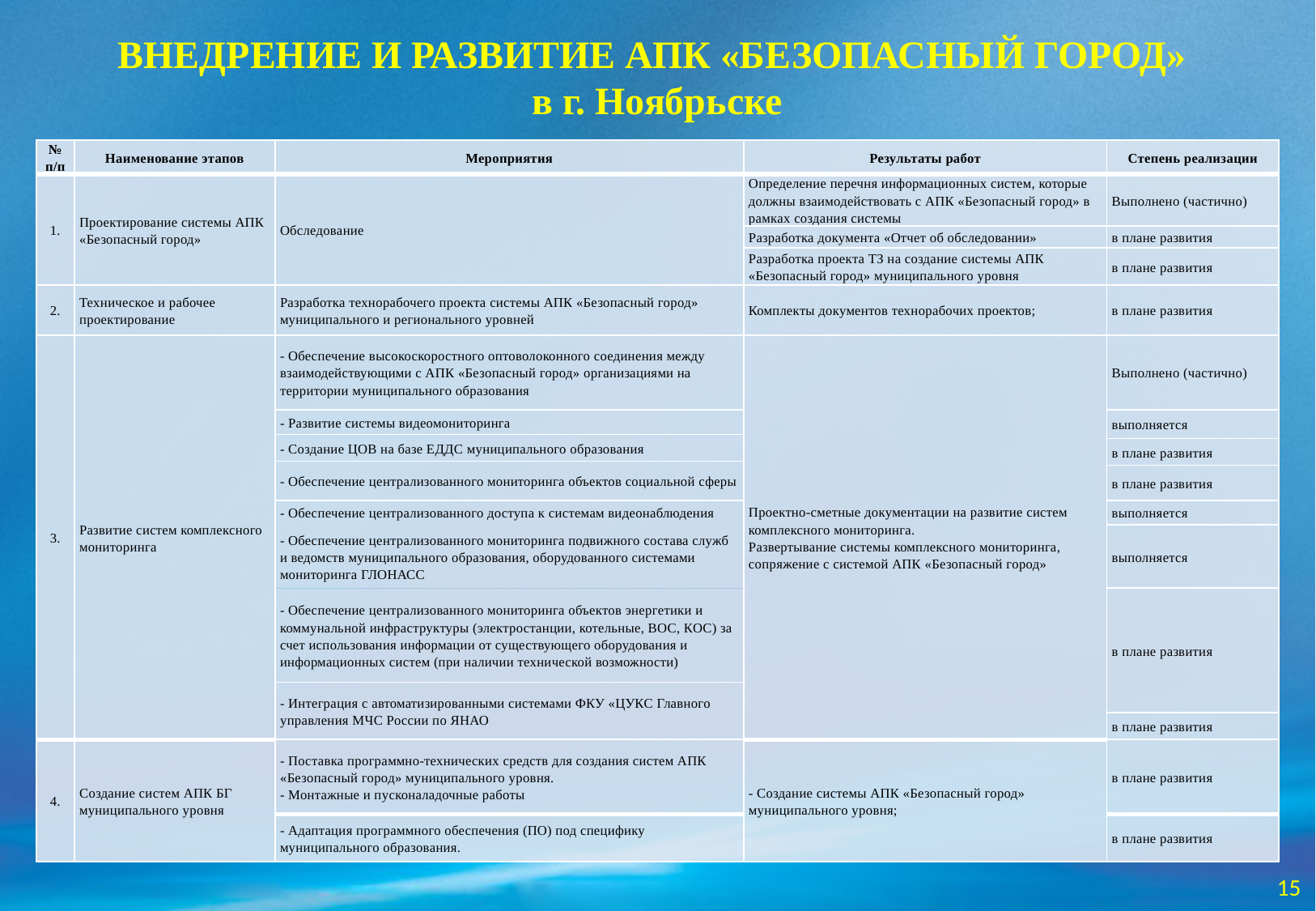

# ВНЕДРЕНИЕ И РАЗВИТИЕ АПК «БЕЗОПАСНЫЙ ГОРОД» в г. Ноябрьске
| № п/п | Наименование этапов | Мероприятия | Результаты работ | Степень реализации |
| --- | --- | --- | --- | --- |
| 1. | Проектирование системы АПК «Безопасный город» | Обследование | Определение перечня информационных систем, которые должны взаимодействовать с АПК «Безопасный город» в рамках создания системы | Выполнено (частично) |
|  |  |  | Разработка документа «Отчет об обследовании» | в плане развития |
|  |  |  | Разработка проекта ТЗ на создание системы АПК «Безопасный город» муниципального уровня | в плане развития |
| 2. | Техническое и рабочее проектирование | Разработка технорабочего проекта системы АПК «Безопасный город» муниципального и регионального уровней | Комплекты документов технорабочих проектов; | в плане развития |
| 3. | Развитие систем комплексного мониторинга | - Обеспечение высокоскоростного оптоволоконного соединения между взаимодействующими с АПК «Безопасный город» организациями на территории муниципального образования | Проектно-сметные документации на развитие систем комплексного мониторинга. Развертывание системы комплексного мониторинга, сопряжение с системой АПК «Безопасный город» | Выполнено (частично) |
|  |  | - Развитие системы видеомониторинга |  | выполняется |
|  |  | - Создание ЦОВ на базе ЕДДС муниципального образования |  |  |
|  |  |  |  | в плане развития |
|  |  | - Обеспечение централизованного мониторинга объектов социальной сферы |  |  |
|  |  |  |  | в плане развития |
|  |  | - Обеспечение централизованного доступа к системам видеонаблюдения |  | выполняется |
|  |  | - Обеспечение централизованного мониторинга подвижного состава служб и ведомств муниципального образования, оборудованного системами мониторинга ГЛОНАСС |  |  |
|  |  |  |  | выполняется |
|  |  | - Обеспечение централизованного мониторинга объектов энергетики и коммунальной инфраструктуры (электростанции, котельные, ВОС, КОС) за счет использования информации от существующего оборудования и информационных систем (при наличии технической возможности) |  |  |
|  |  |  |  | в плане развития |
|  |  | - Интеграция с автоматизированными системами ФКУ «ЦУКС Главного управления МЧС России по ЯНАО |  |  |
|  |  |  |  | в плане развития |
| 4. | Создание систем АПК БГ муниципального уровня | - Поставка программно-технических средств для создания систем АПК «Безопасный город» муниципального уровня. - Монтажные и пусконаладочные работы | - Создание системы АПК «Безопасный город» муниципального уровня; | в плане развития |
|  |  | - Адаптация программного обеспечения (ПО) под специфику муниципального образования. |  | в плане развития |
15